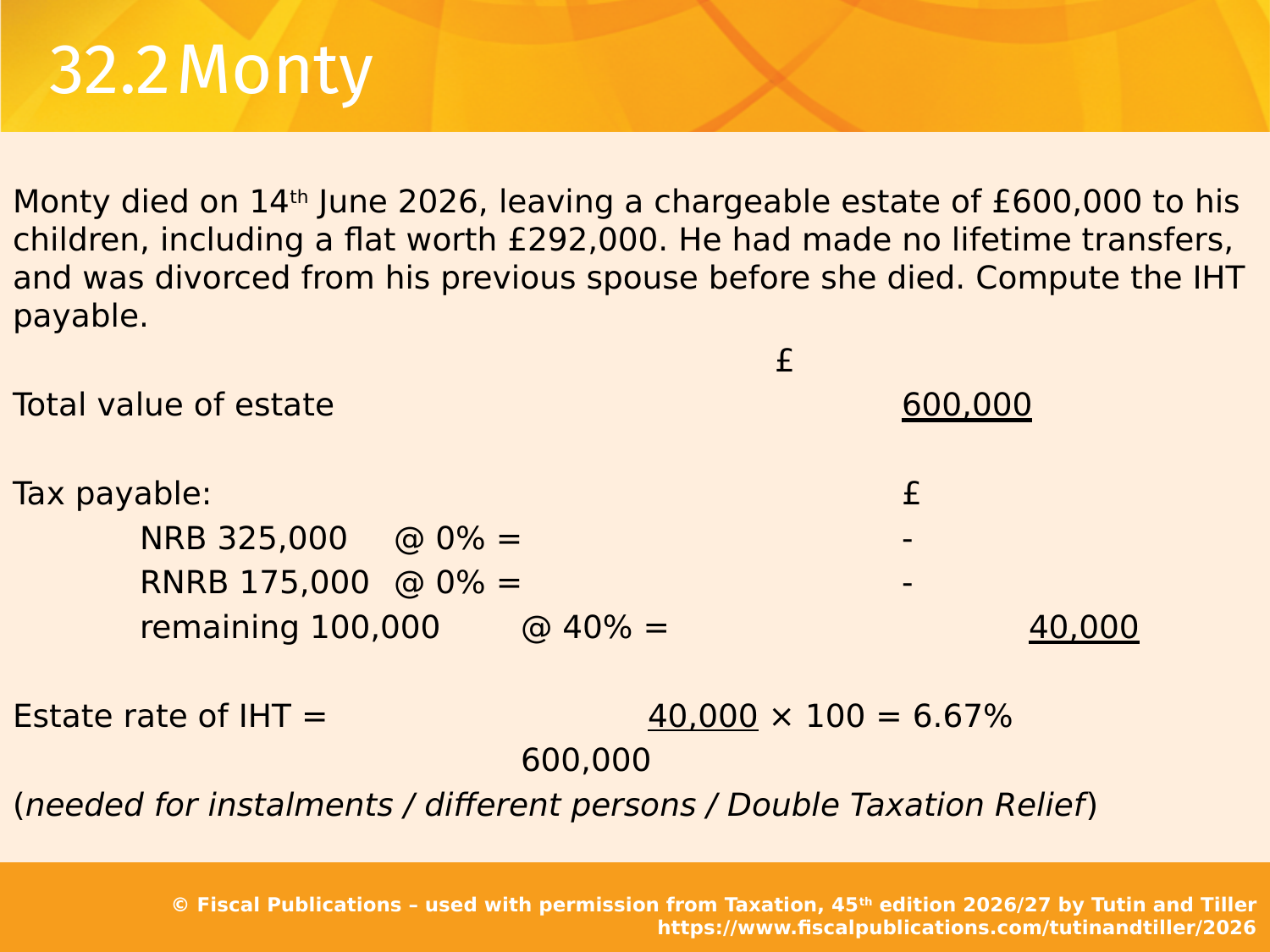

# 32.2	Monty

Monty died on 14th June 2026, leaving a chargeable estate of £600,000 to his children, including a flat worth £292,000. He had made no lifetime transfers, and was divorced from his previous spouse before she died. Compute the IHT payable.
						£
Total value of estate					600,000

Tax payable:						£
	NRB 325,000	@ 0% =			-
	RNRB 175,000	@ 0% =			-
	remaining 100,000	@ 40% =			40,000

Estate rate of IHT = 			40,000 × 100 = 6.67%
				600,000
(needed for instalments / different persons / Double Taxation Relief)